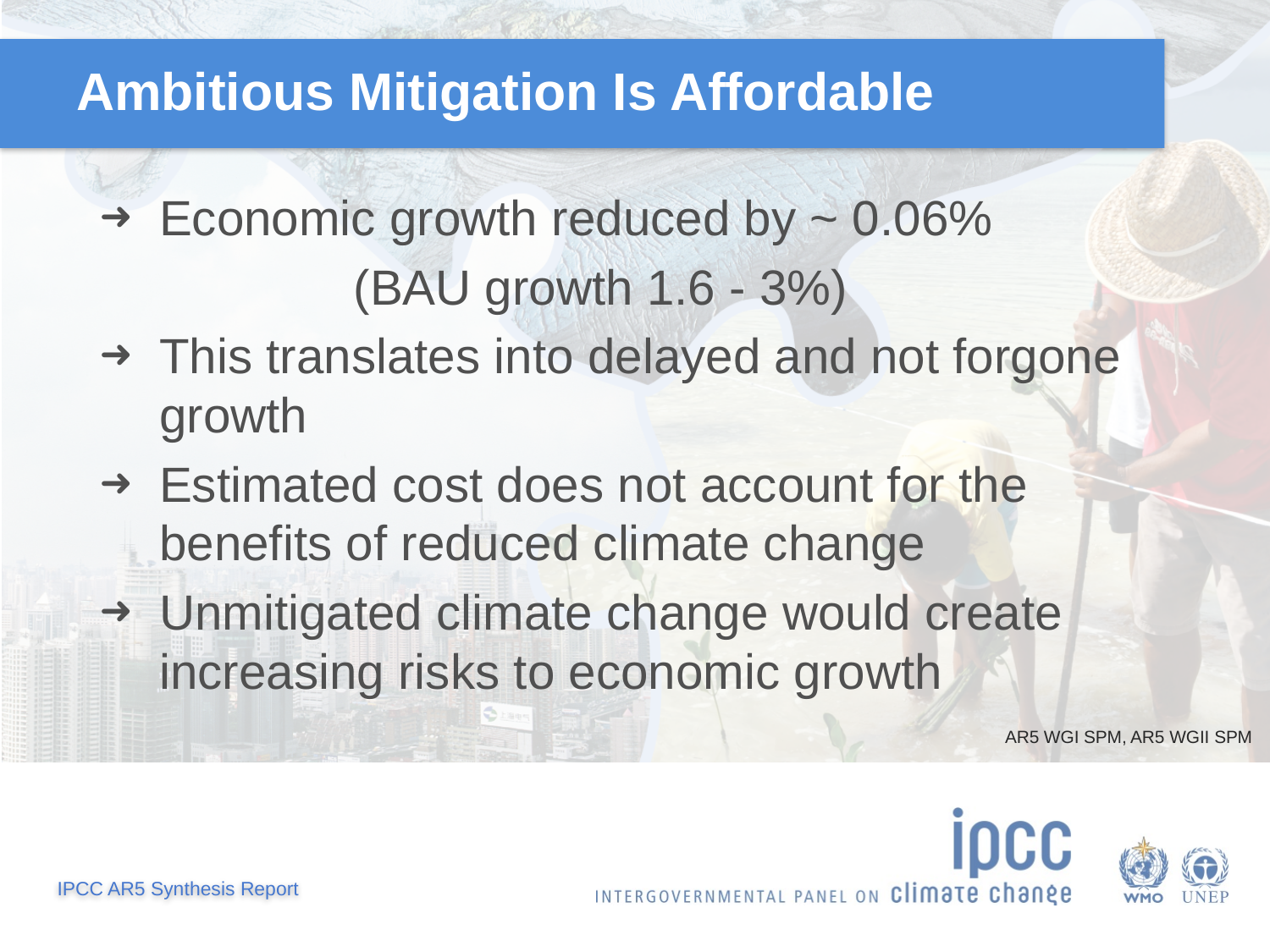

# Ambitious Mitigation Is Affordable

Economic growth reduced by ~ 0.06%
		(BAU growth 1.6 - 3%)
This translates into delayed and not forgone growth
Estimated cost does not account for the benefits of reduced climate change
Unmitigated climate change would create increasing risks to economic growth
AR5 WGI SPM, AR5 WGII SPM